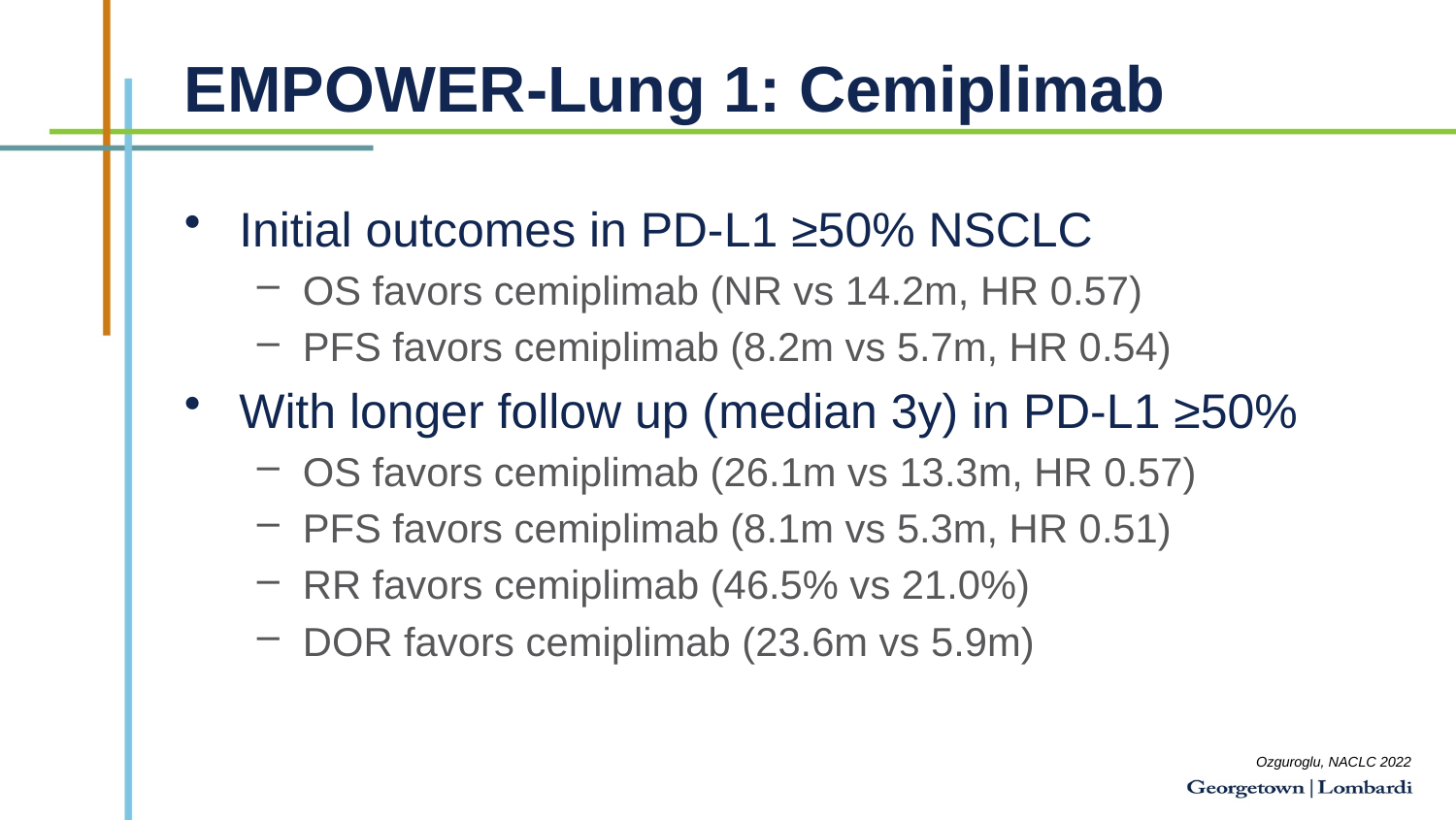

# EMPOWER-Lung 1: Cemiplimab
Initial outcomes in PD-L1 ≥50% NSCLC
OS favors cemiplimab (NR vs 14.2m, HR 0.57)
PFS favors cemiplimab (8.2m vs 5.7m, HR 0.54)
With longer follow up (median 3y) in PD-L1 ≥50%
OS favors cemiplimab (26.1m vs 13.3m, HR 0.57)
PFS favors cemiplimab (8.1m vs 5.3m, HR 0.51)
RR favors cemiplimab (46.5% vs 21.0%)
DOR favors cemiplimab (23.6m vs 5.9m)
Ozguroglu, NACLC 2022